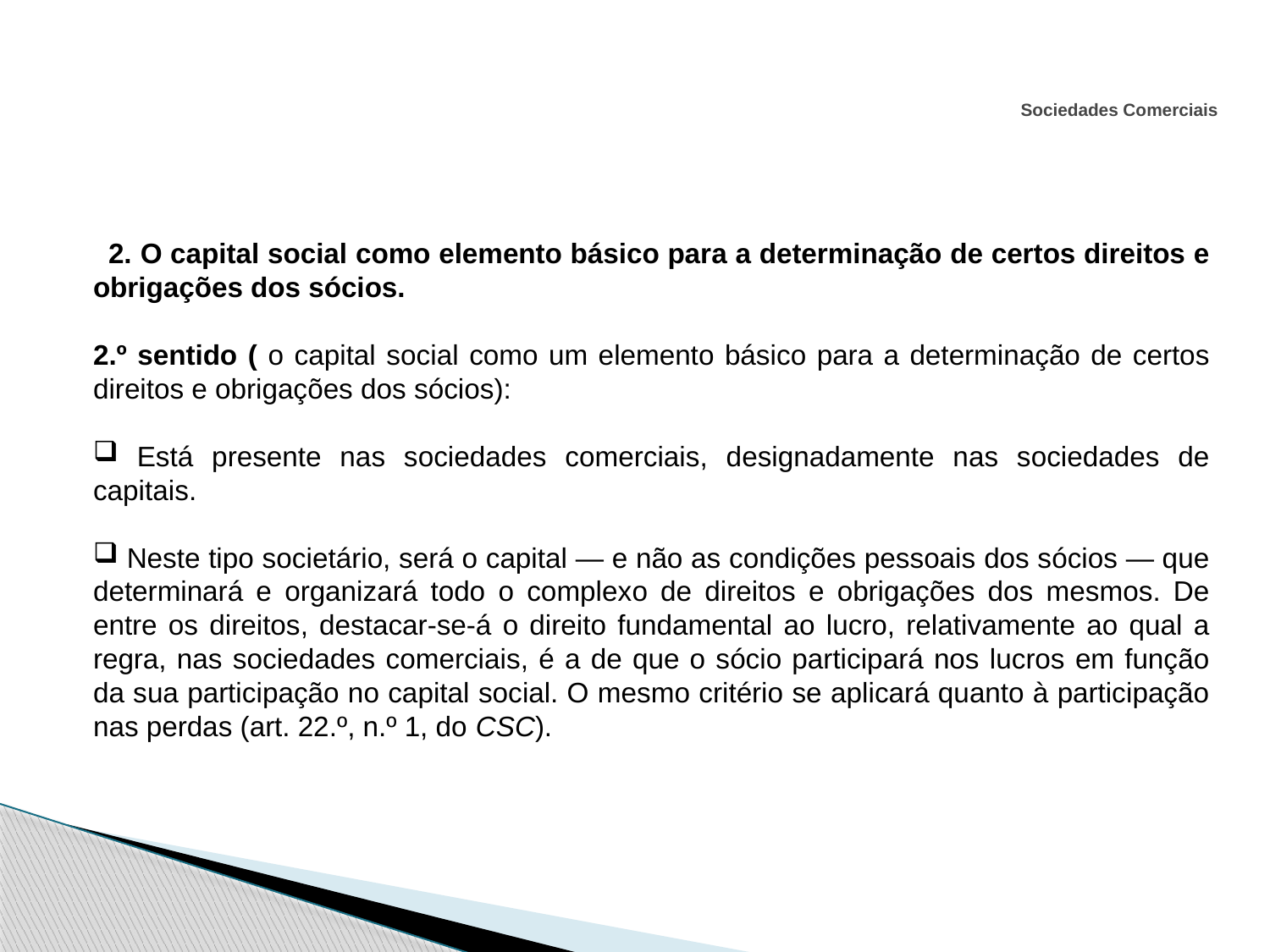

# Sociedades Comerciais
  2. O capital social como elemento básico para a determinação de certos direitos e obrigações dos sócios.

2.º sentido ( o capital social como um elemento básico para a determinação de certos direitos e obrigações dos sócios):

 Está presente nas sociedades comerciais, designadamente nas sociedades de capitais.

 Neste tipo societário, será o capital — e não as condições pessoais dos sócios — que determinará e organizará todo o complexo de direitos e obrigações dos mesmos. De entre os direitos, destacar-se-á o direito fundamental ao lucro, relativamente ao qual a regra, nas sociedades comerciais, é a de que o sócio participará nos lucros em função da sua participação no capital social. O mesmo critério se aplicará quanto à participação nas perdas (art. 22.º, n.º 1, do CSC).